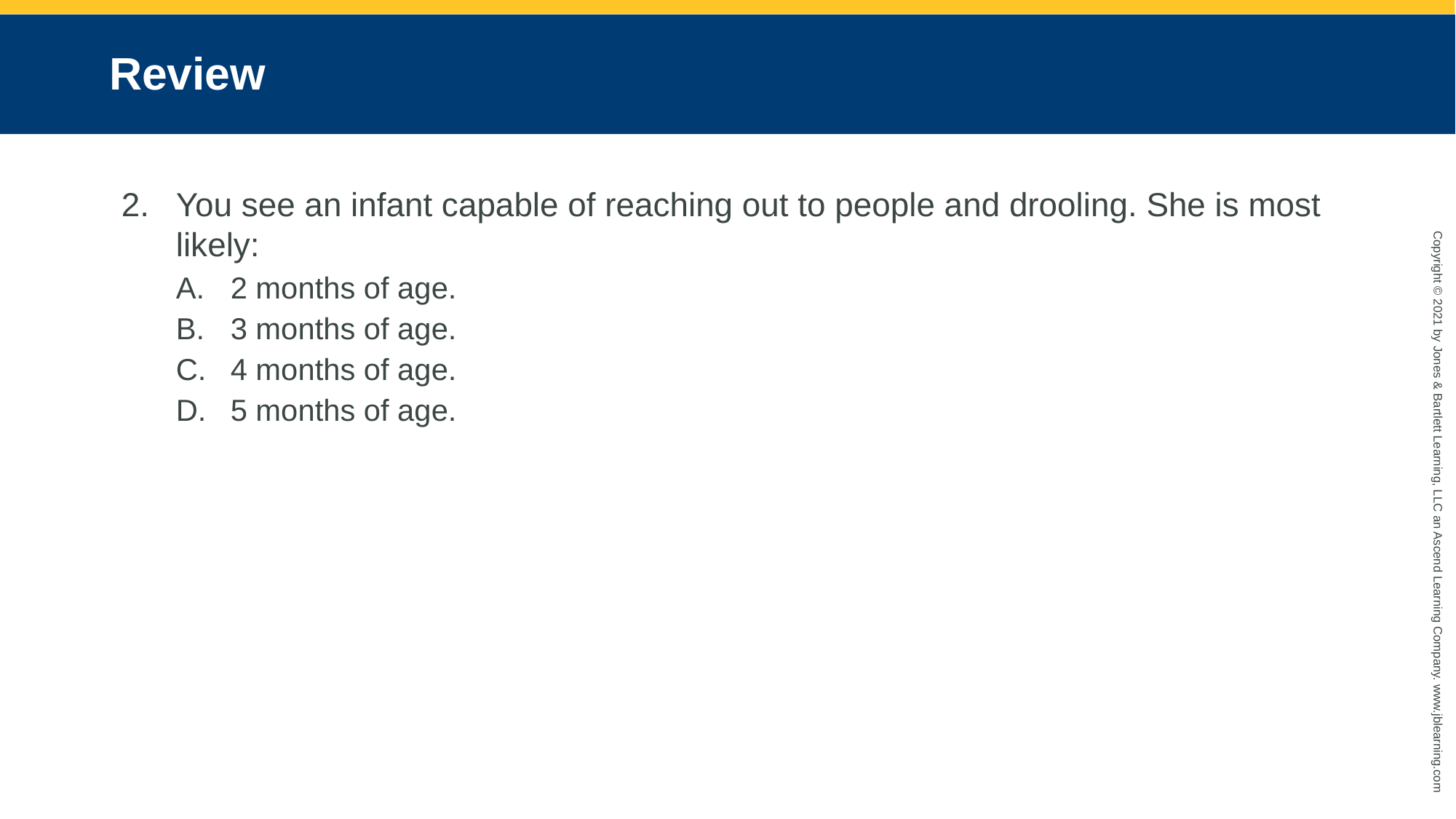

# Review
You see an infant capable of reaching out to people and drooling. She is most likely:
2 months of age.
3 months of age.
4 months of age.
5 months of age.